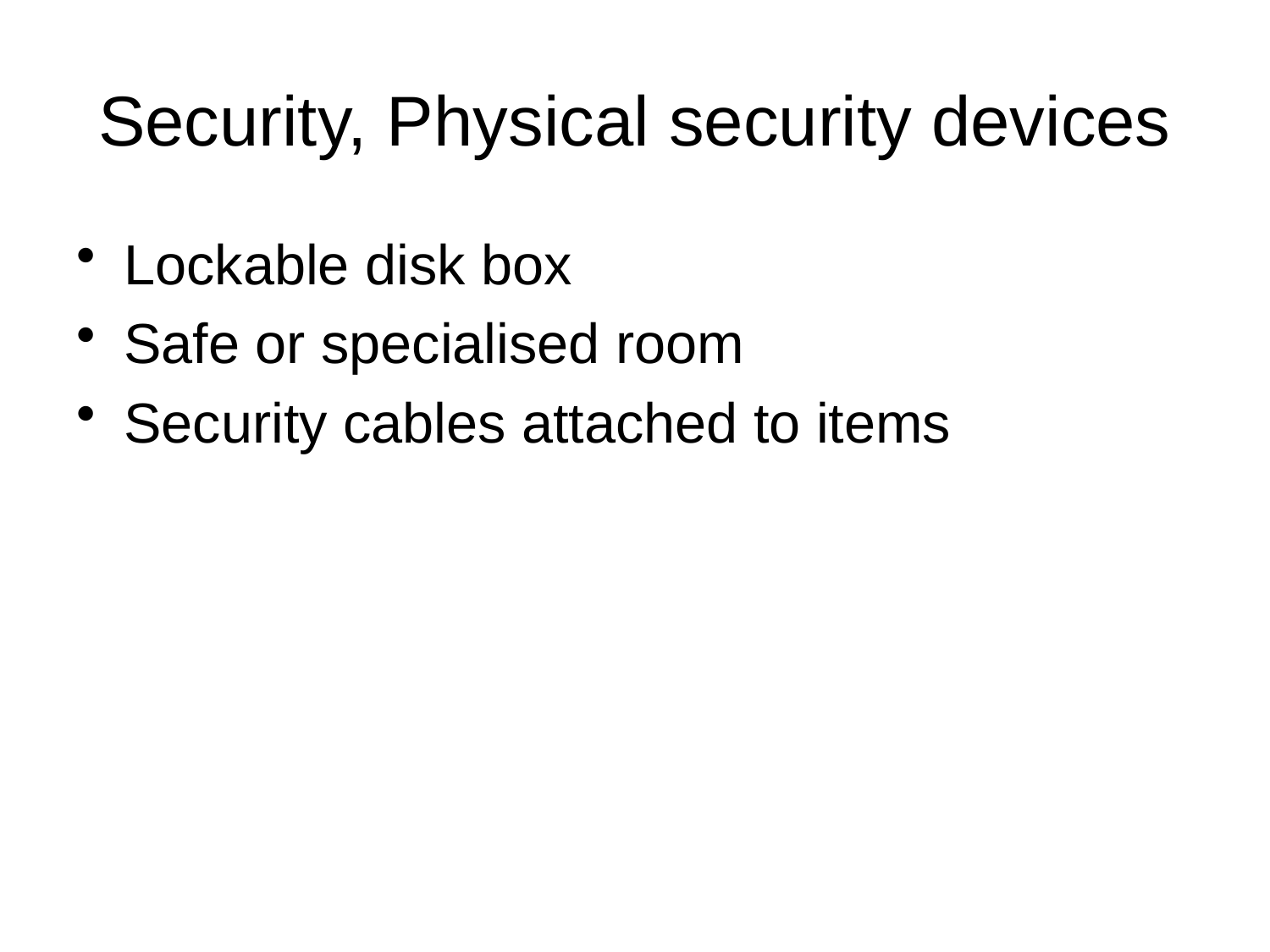

# Security, Physical security devices
Lockable disk box
Safe or specialised room
Security cables attached to items